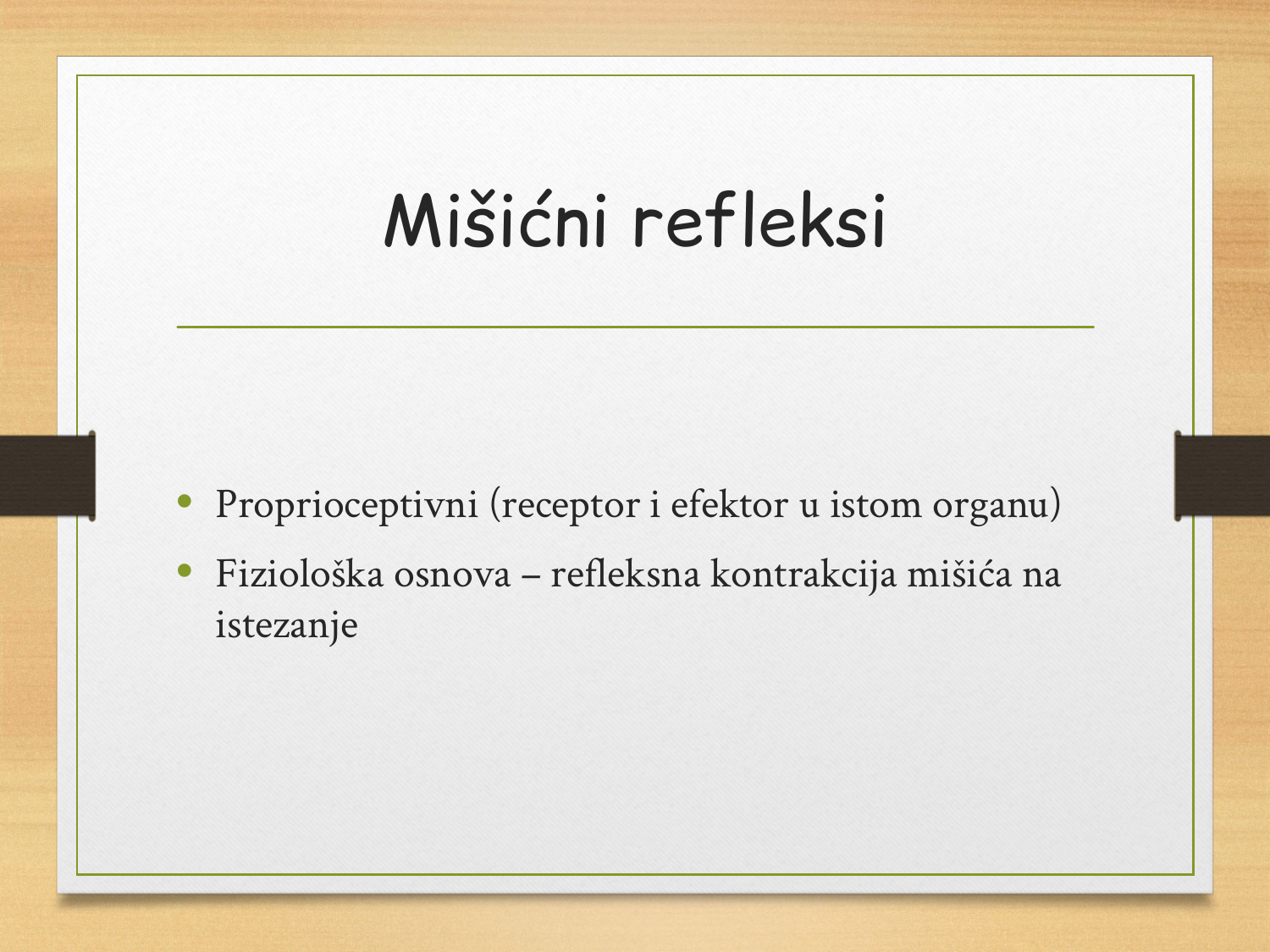

# Mišićni refleksi
Proprioceptivni (receptor i efektor u istom organu)
Fiziološka osnova – refleksna kontrakcija mišića na istezanje